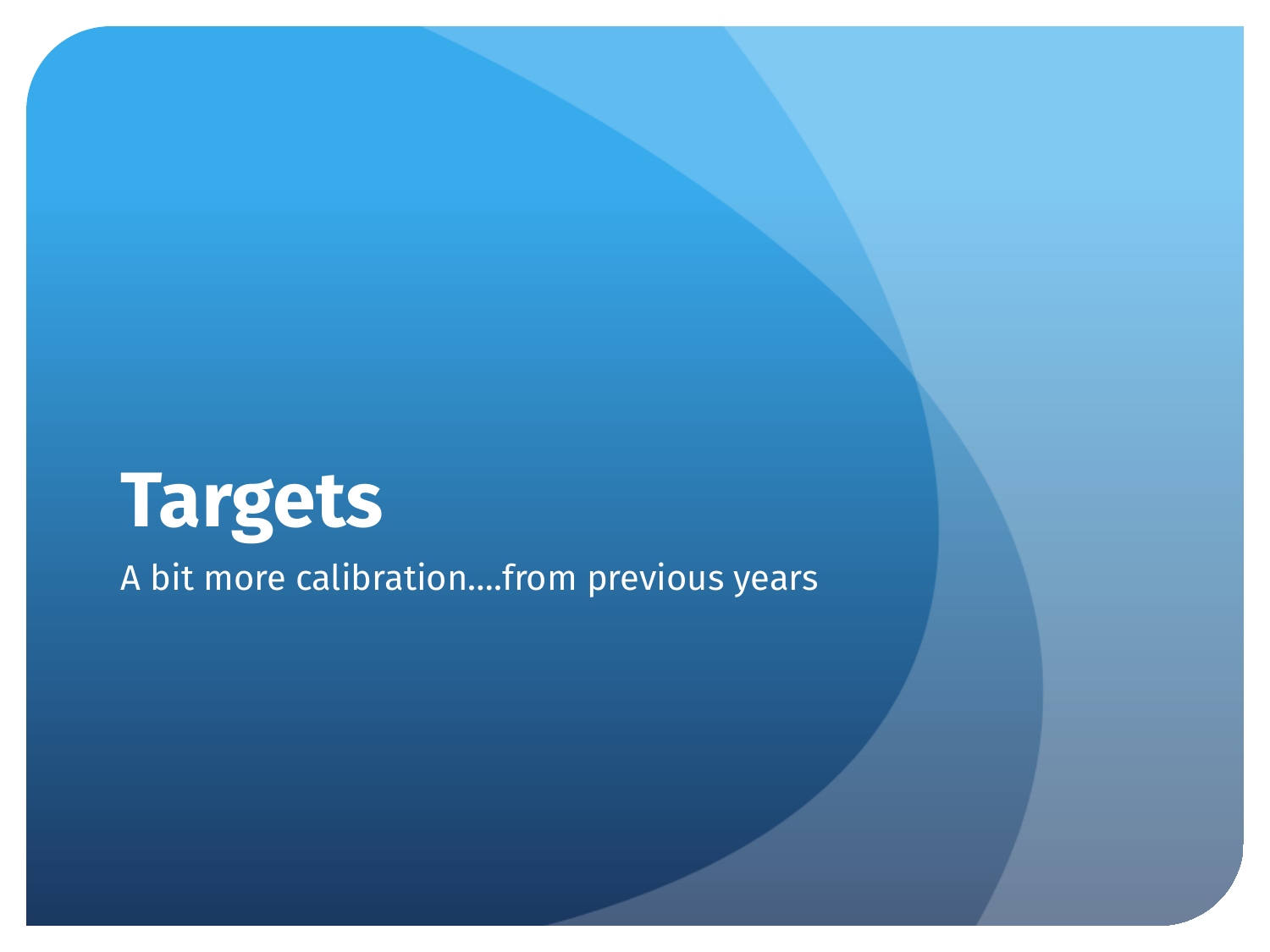

# Targets
A bit more calibration….from previous years